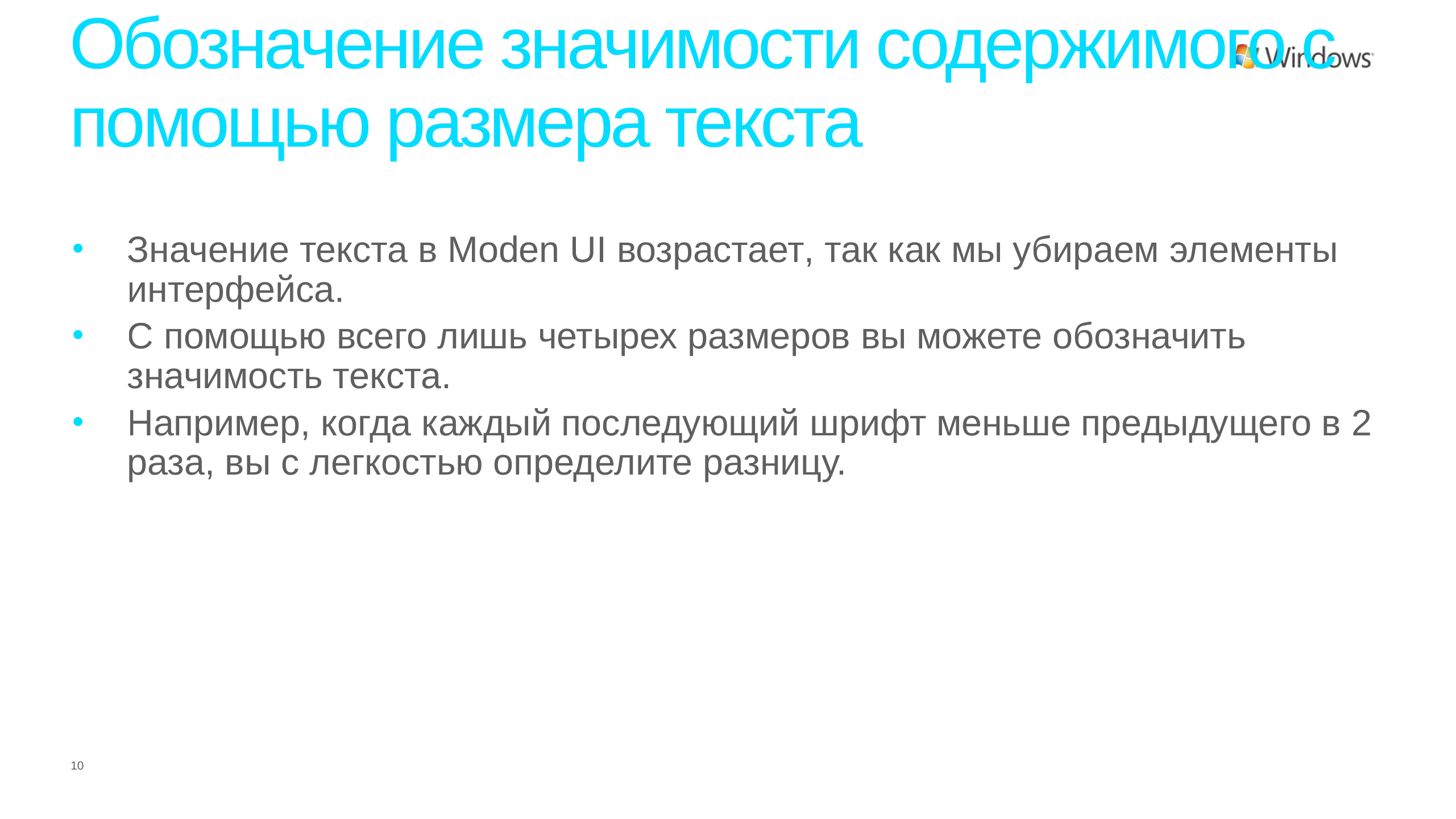

# Обозначение значимости содержимого с помощью размера текста

Значение текста в Moden UI возрастает, так как мы убираем элементы интерфейса.
С помощью всего лишь четырех размеров вы можете обозначить значимость текста.
Например, когда каждый последующий шрифт меньше предыдущего в 2 раза, вы с легкостью определите разницу.